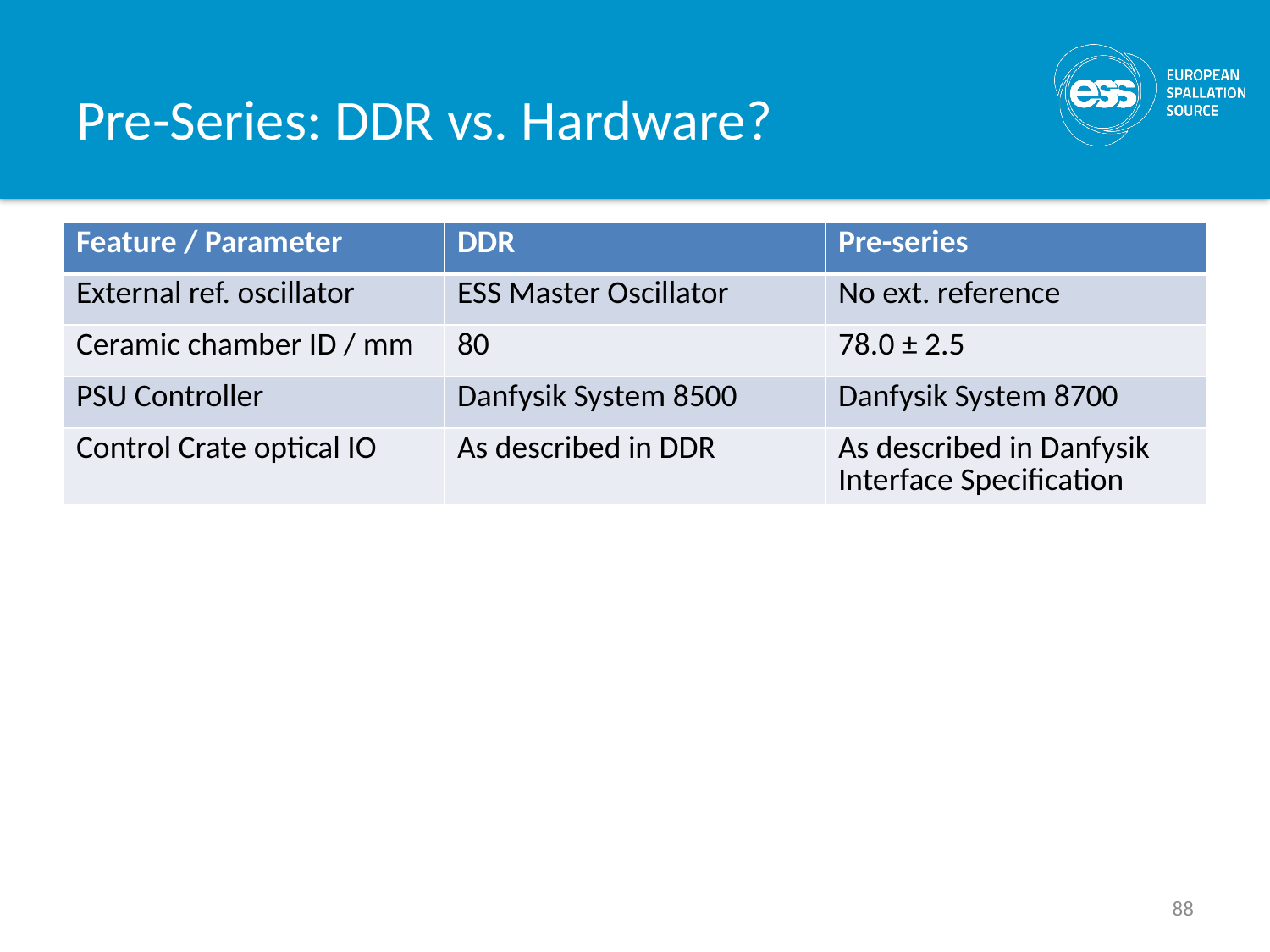

# Pre-Series: DDR vs. Hardware?
| Feature / Parameter | DDR | Pre-series |
| --- | --- | --- |
| External ref. oscillator | ESS Master Oscillator | No ext. reference |
| Ceramic chamber ID / mm | 80 | 78.0 ± 2.5 |
| PSU Controller | Danfysik System 8500 | Danfysik System 8700 |
| Control Crate optical IO | As described in DDR | As described in Danfysik Interface Specification |
88